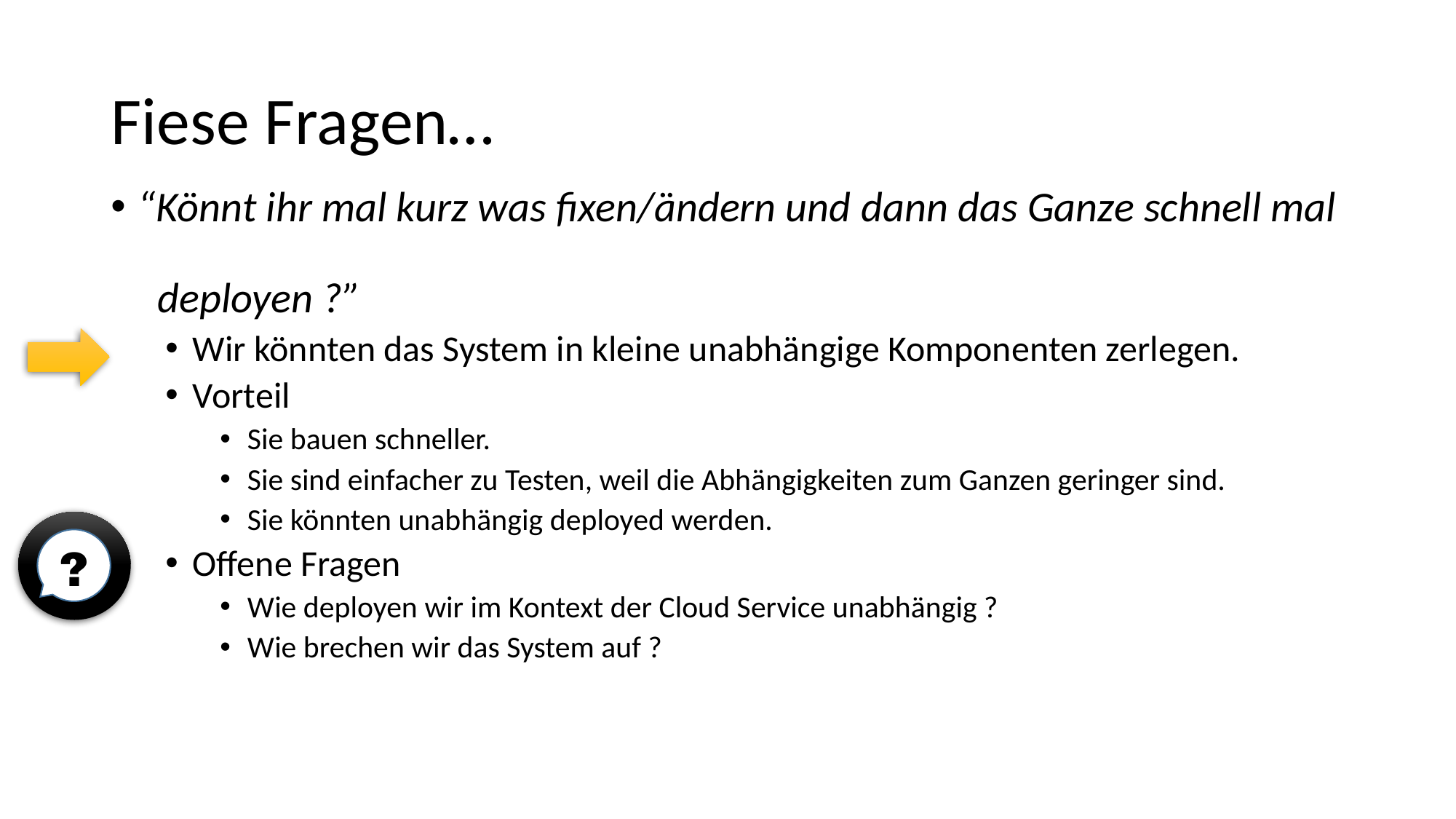

# Fiese Fragen…
“Könnt ihr mal kurz was fixen/ändern und dann das Ganze schnell mal
  deployen ?”
Wir könnten das System in kleine unabhängige Komponenten zerlegen.
Vorteil
Sie bauen schneller.
Sie sind einfacher zu Testen, weil die Abhängigkeiten zum Ganzen geringer sind.
Sie könnten unabhängig deployed werden.
Offene Fragen
Wie deployen wir im Kontext der Cloud Service unabhängig ?
Wie brechen wir das System auf ?

?